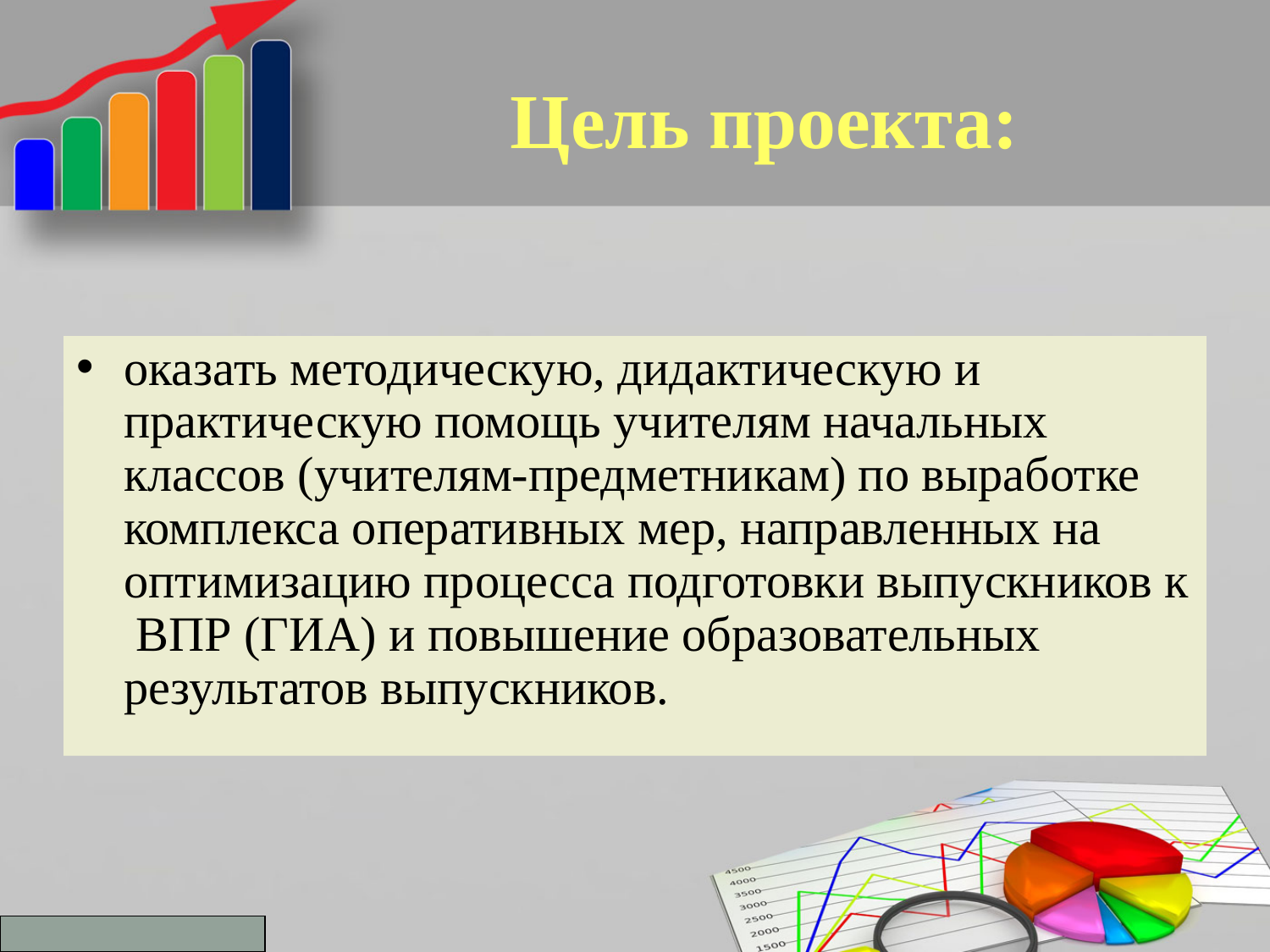

# Цель проекта:
оказать методическую, дидактическую и практическую помощь учителям начальных классов (учителям-предметникам) по выработке комплекса оперативных мер, направленных на оптимизацию процесса подготовки выпускников к  ВПР (ГИА) и повышение образовательных результатов выпускников.